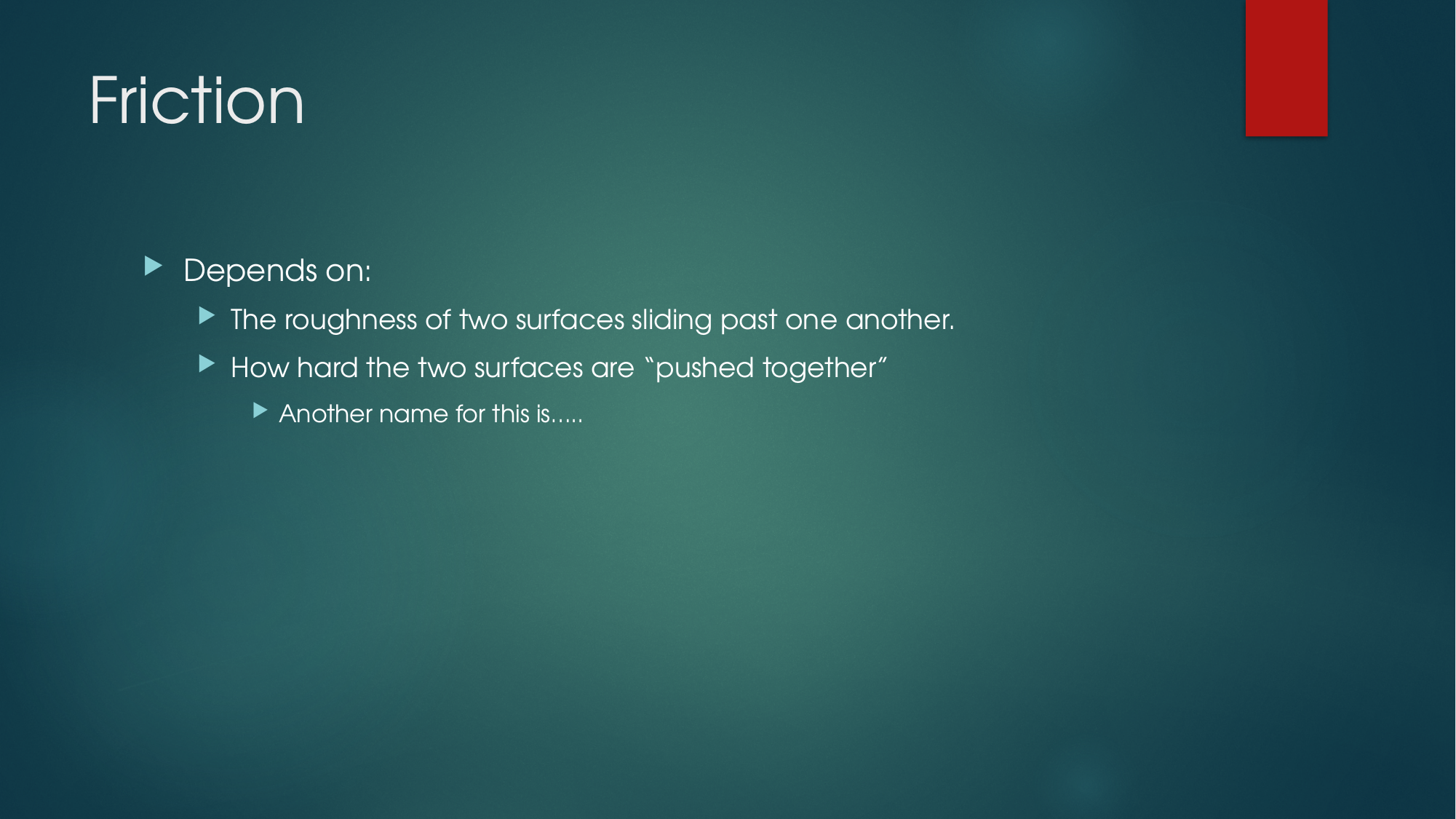

# Friction
Depends on:
The roughness of two surfaces sliding past one another.
How hard the two surfaces are “pushed together”
Another name for this is…..